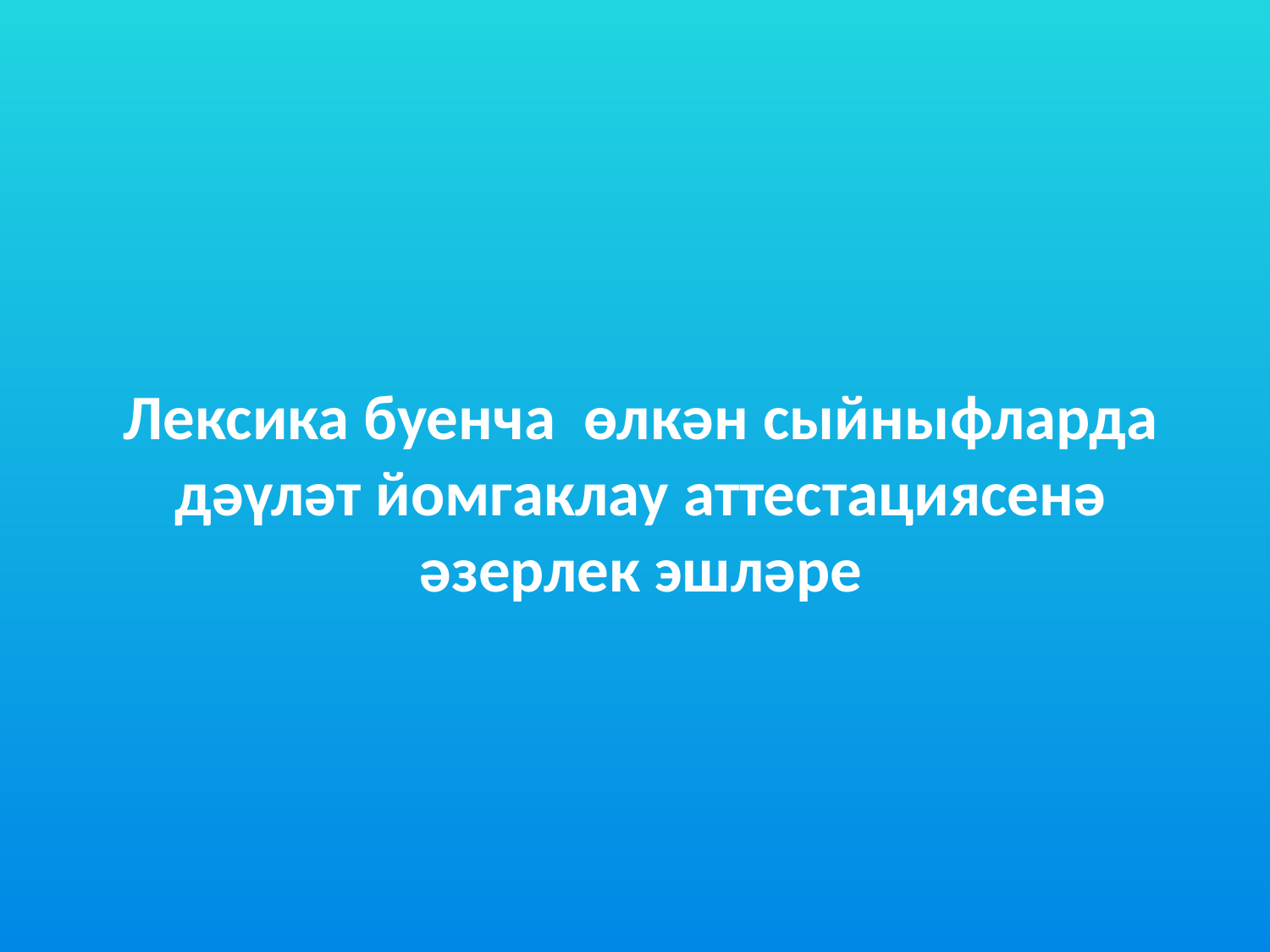

# Лексика буенча  өлкән сыйныфларда дәүләт йомгаклау аттестациясенә әзерлек эшләре